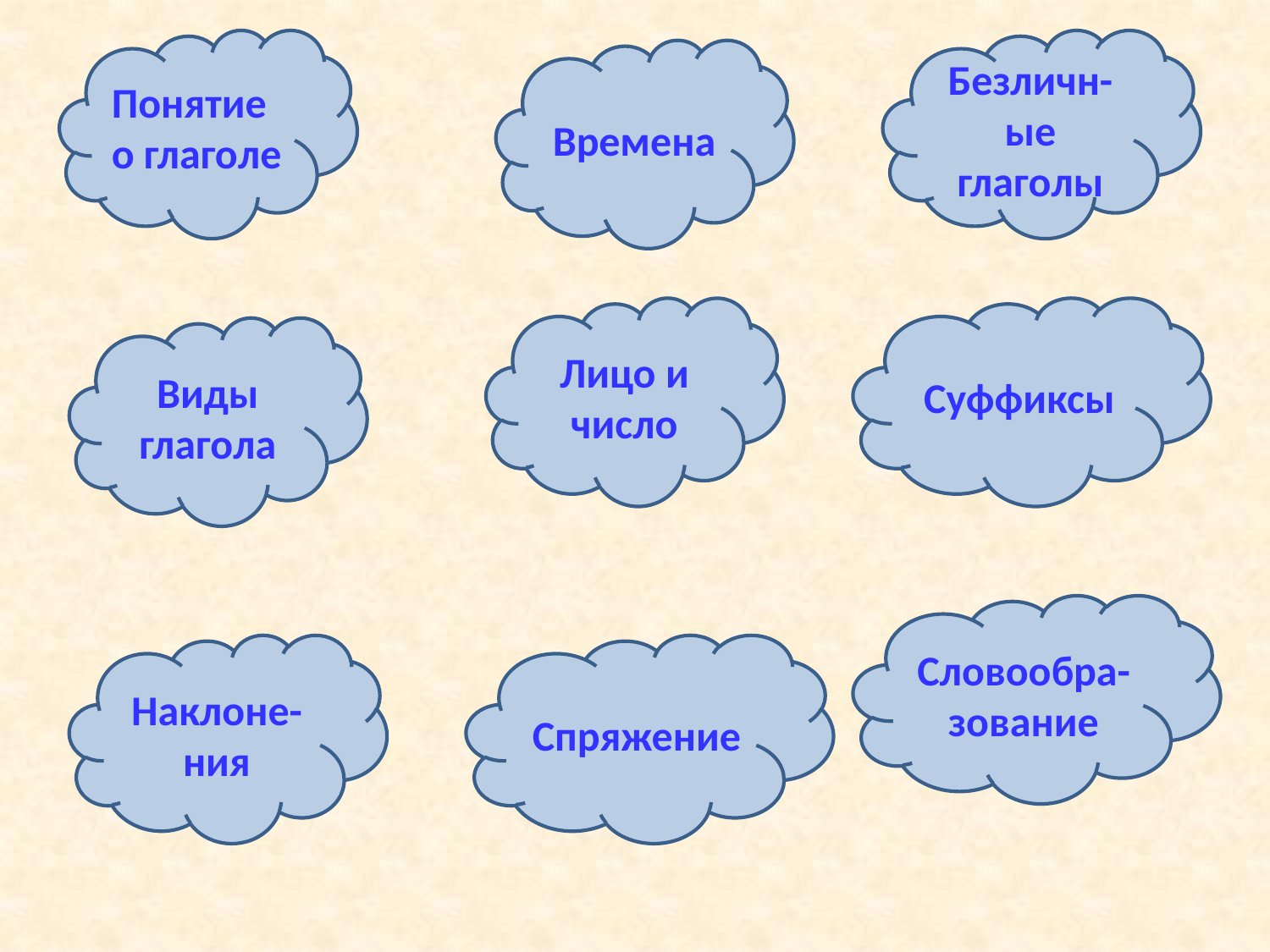

Безличн-ые
глаголы
#
Времена
Понятие о глаголе
Лицо и число
Суффиксы
Виды глагола
Словообра-зование
Наклоне-ния
Спряжение